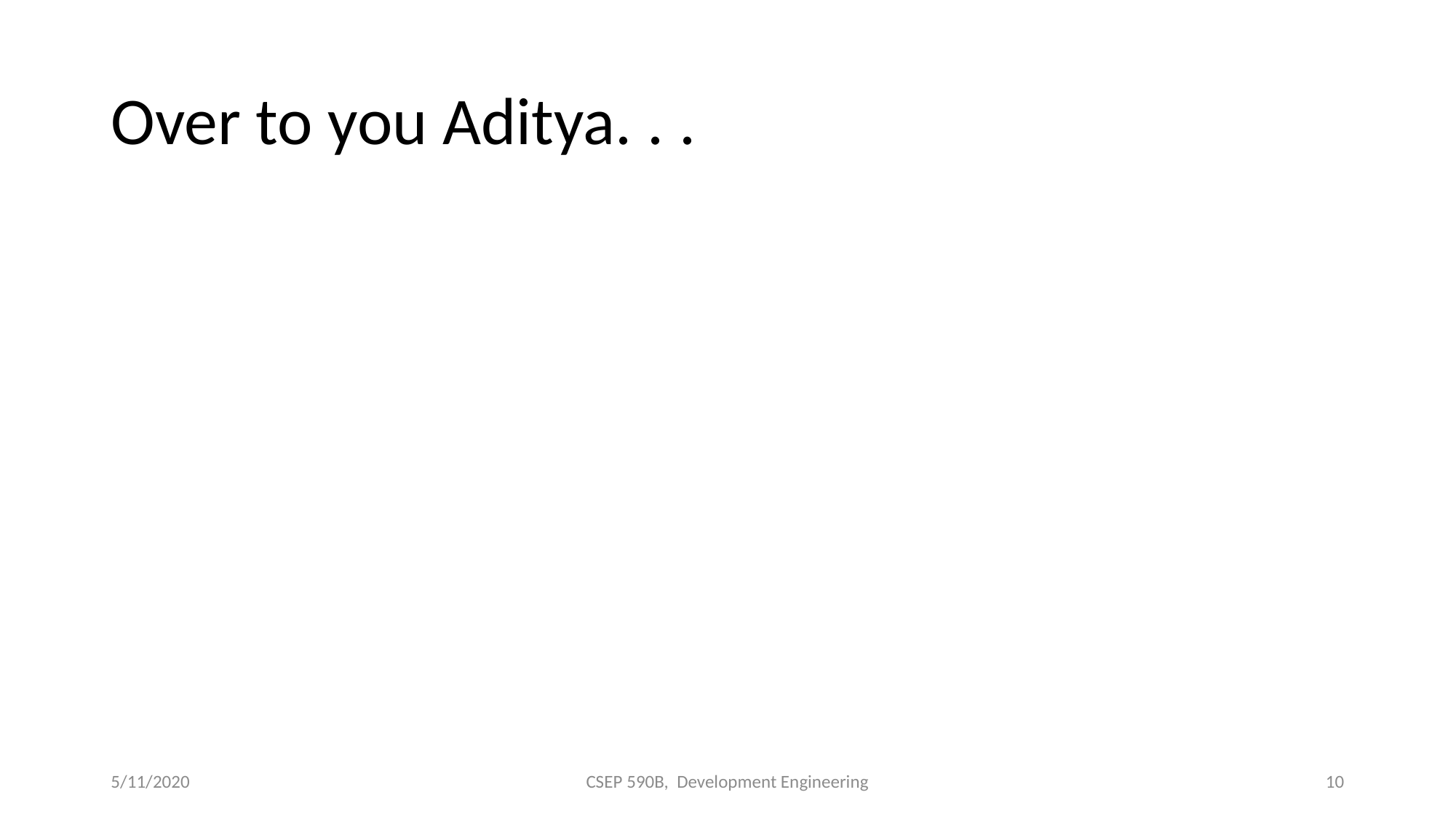

# Over to you Aditya. . .

5/11/2020
CSEP 590B,  Development Engineering
10